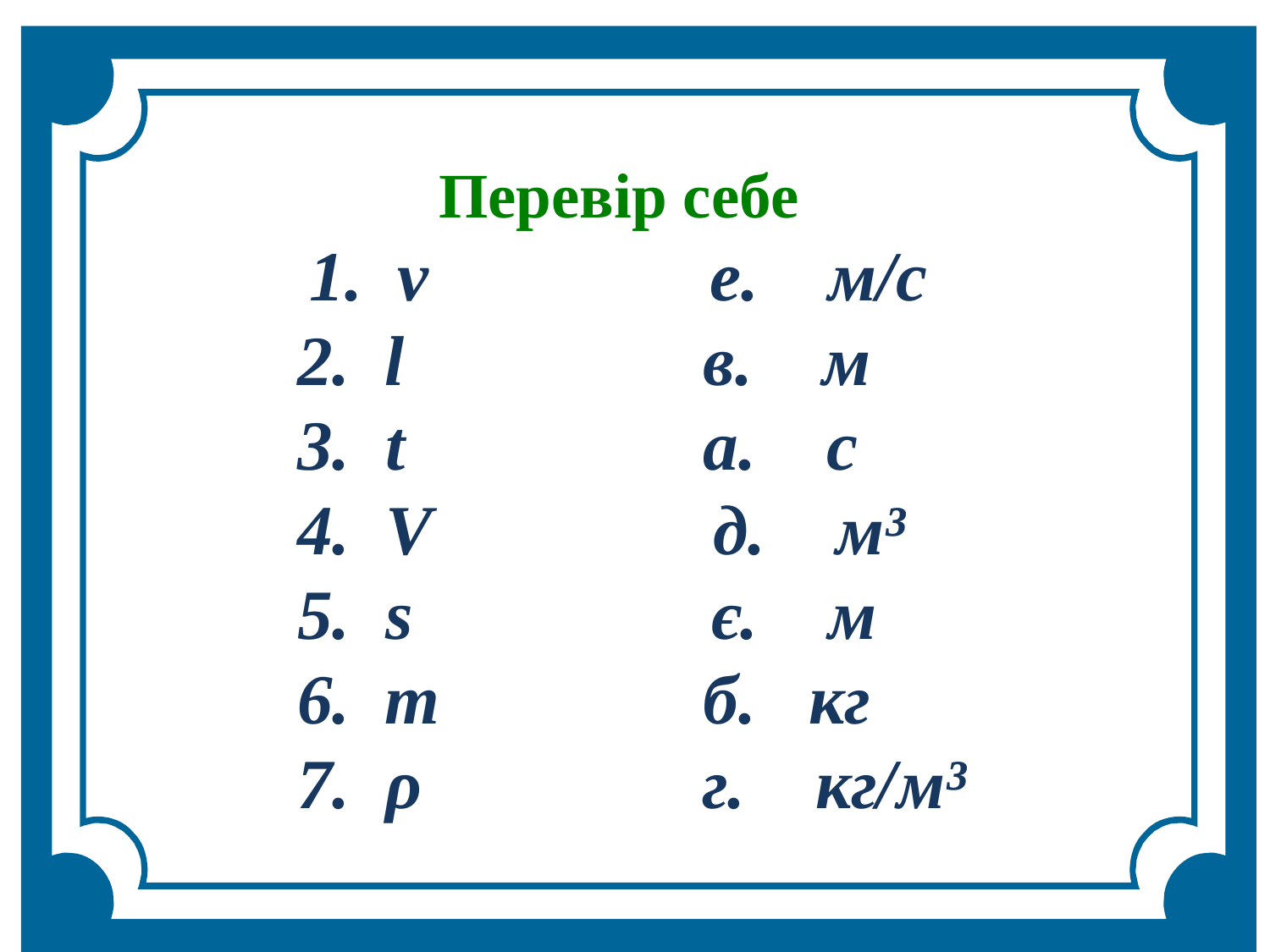

Перевір себе
1.  v                е.    м/с
            2.  l                 в.    м
            3.  t                 а.    с
            4.  V                д.    м³
            5.  s                 є.    м
            6.  m               б.   кг
            7.  ρ                г.    кг/м³